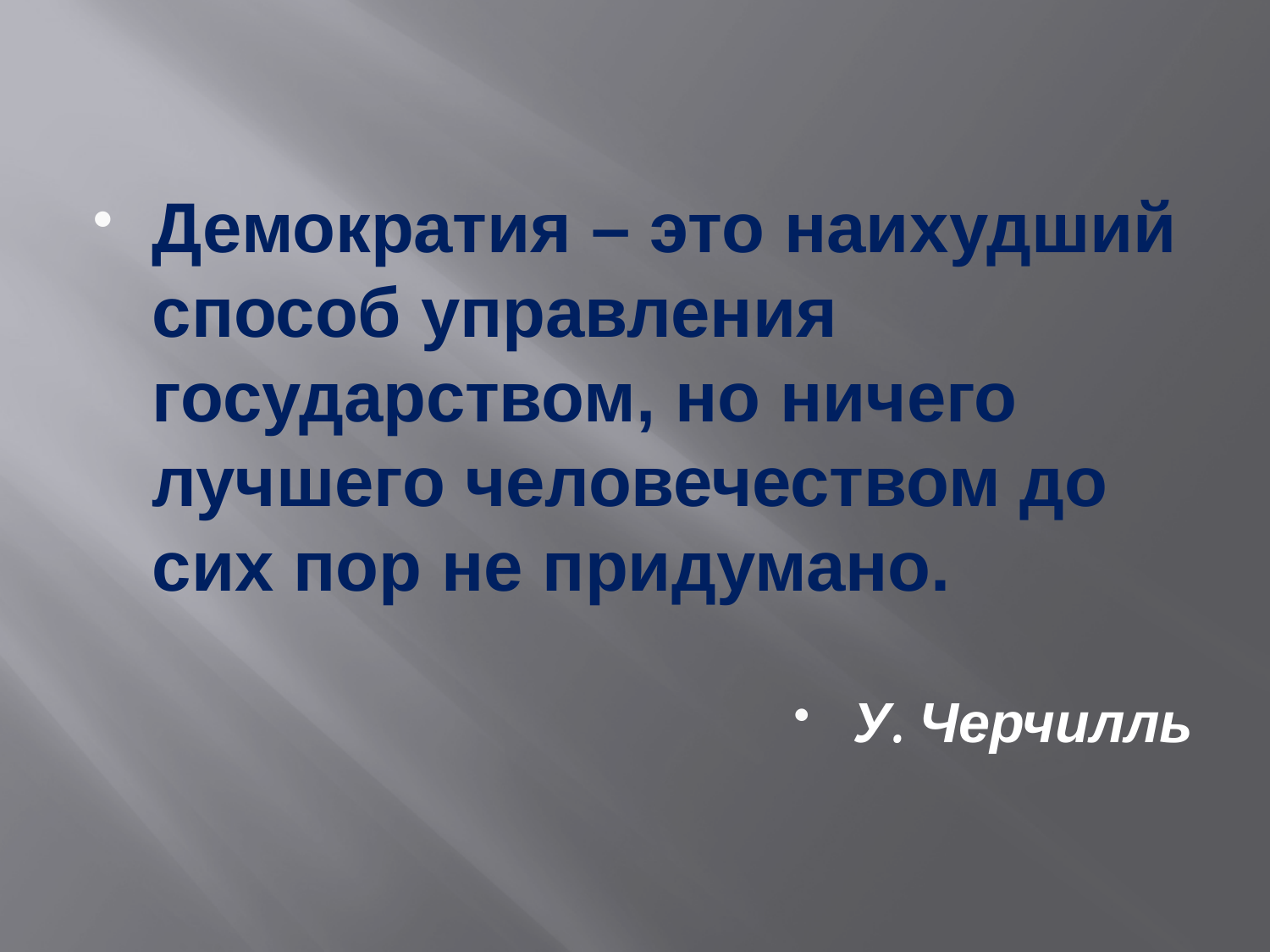

#
Демократия – это наихудший способ управления государством, но ничего лучшего человечеством до сих пор не придумано.

У. Черчилль